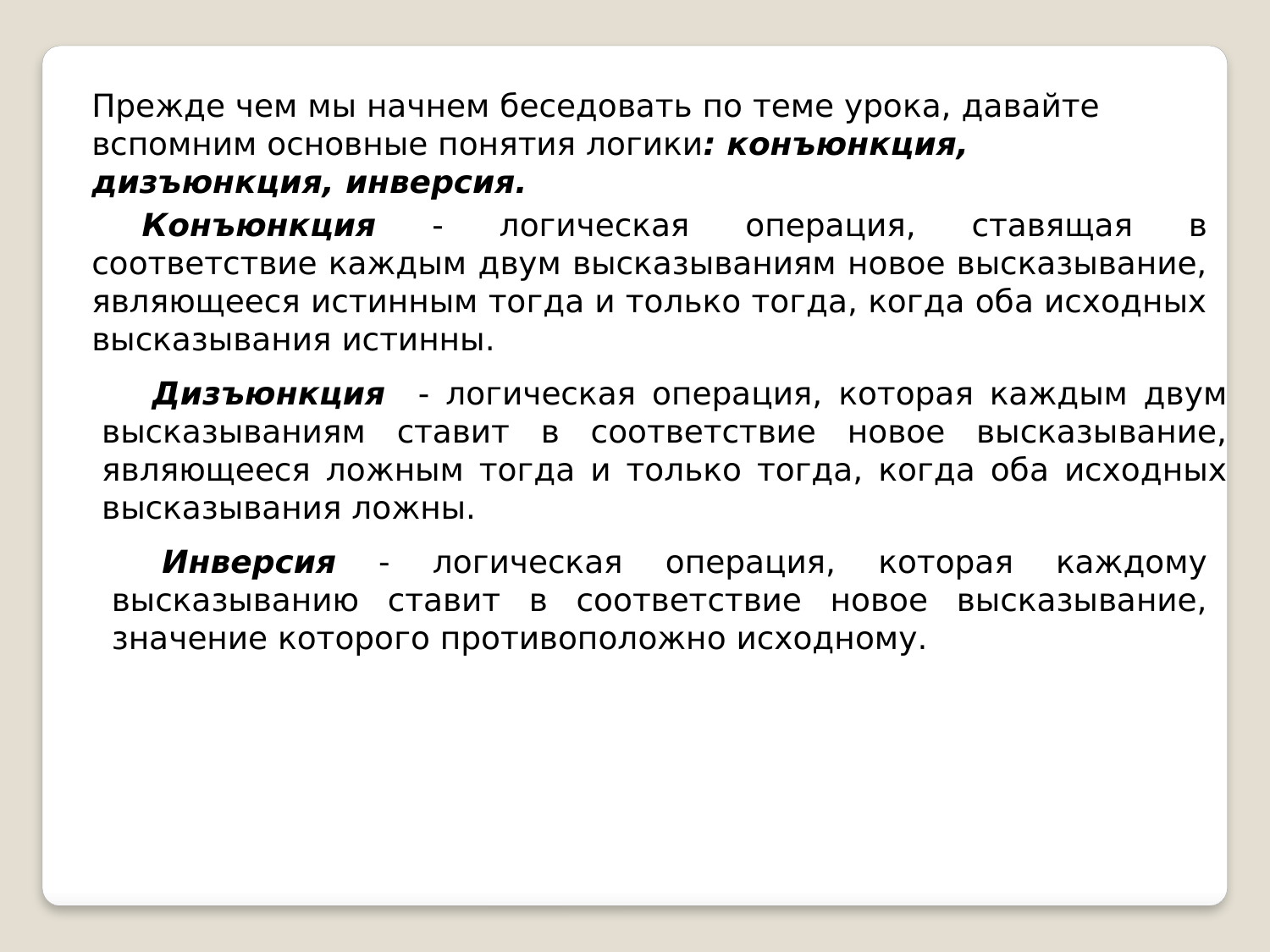

Прежде чем мы начнем беседовать по теме урока, давайте вспомним основные понятия логики: конъюнкция, дизъюнкция, инверсия.
Конъюнкция - логическая операция, ставящая в соответствие каждым двум высказываниям новое высказывание, являющееся истинным тогда и только тогда, когда оба исходных высказывания истинны.

Дизъюнкция  - логическая операция, которая каждым двум высказываниям ставит в соответствие новое высказывание, являющееся ложным тогда и только тогда, когда оба исходных высказывания ложны.
Инверсия - логическая операция, которая каждому высказыванию ставит в соответствие новое высказывание, значение которого противоположно исходному.